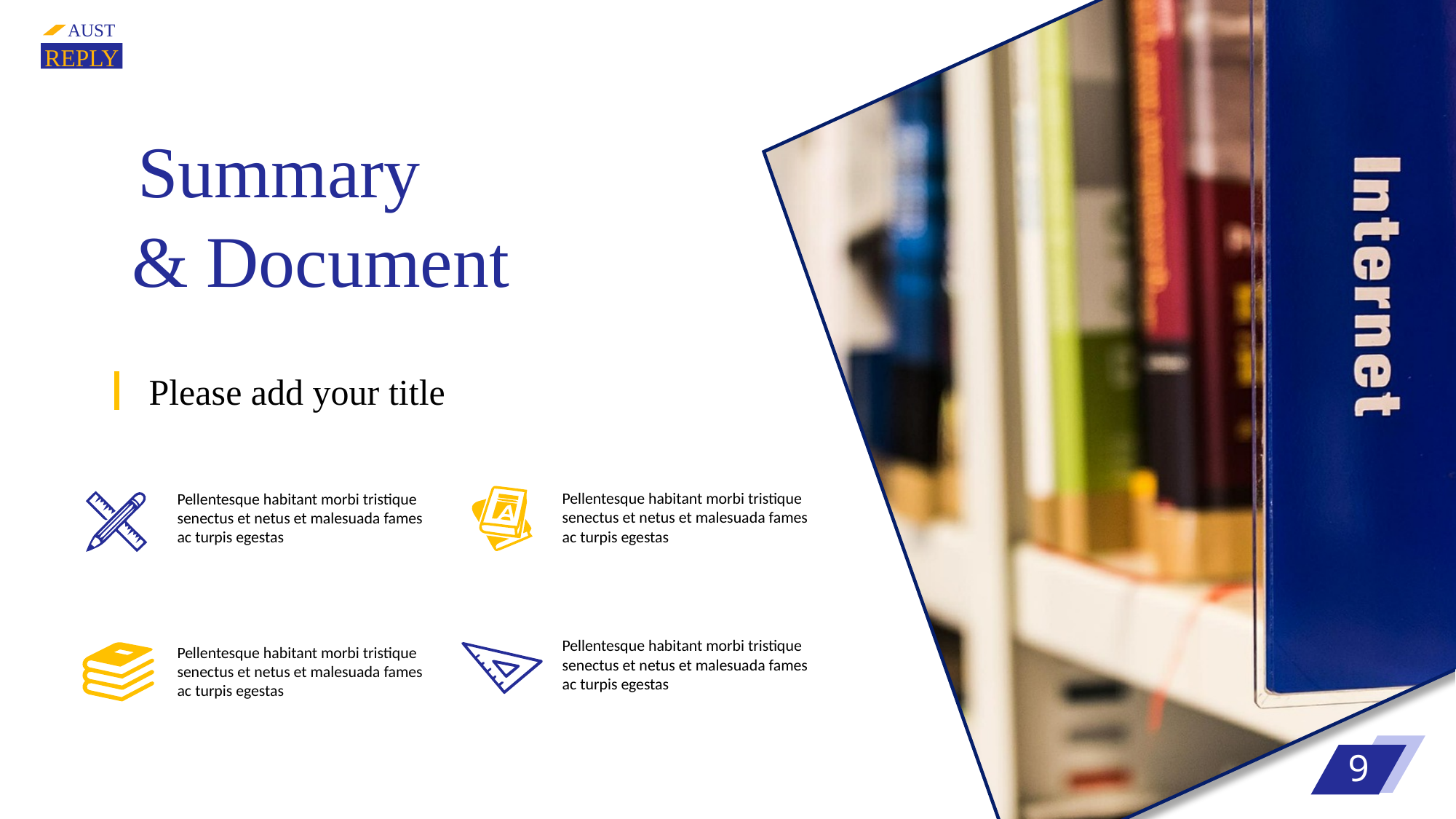

AUST

REPLY

Summary
& Document
Please add your title
Pellentesque habitant morbi tristique senectus et netus et malesuada fames ac turpis egestas

Pellentesque habitant morbi tristique senectus et netus et malesuada fames ac turpis egestas

Pellentesque habitant morbi tristique senectus et netus et malesuada fames ac turpis egestas

Pellentesque habitant morbi tristique senectus et netus et malesuada fames ac turpis egestas

9